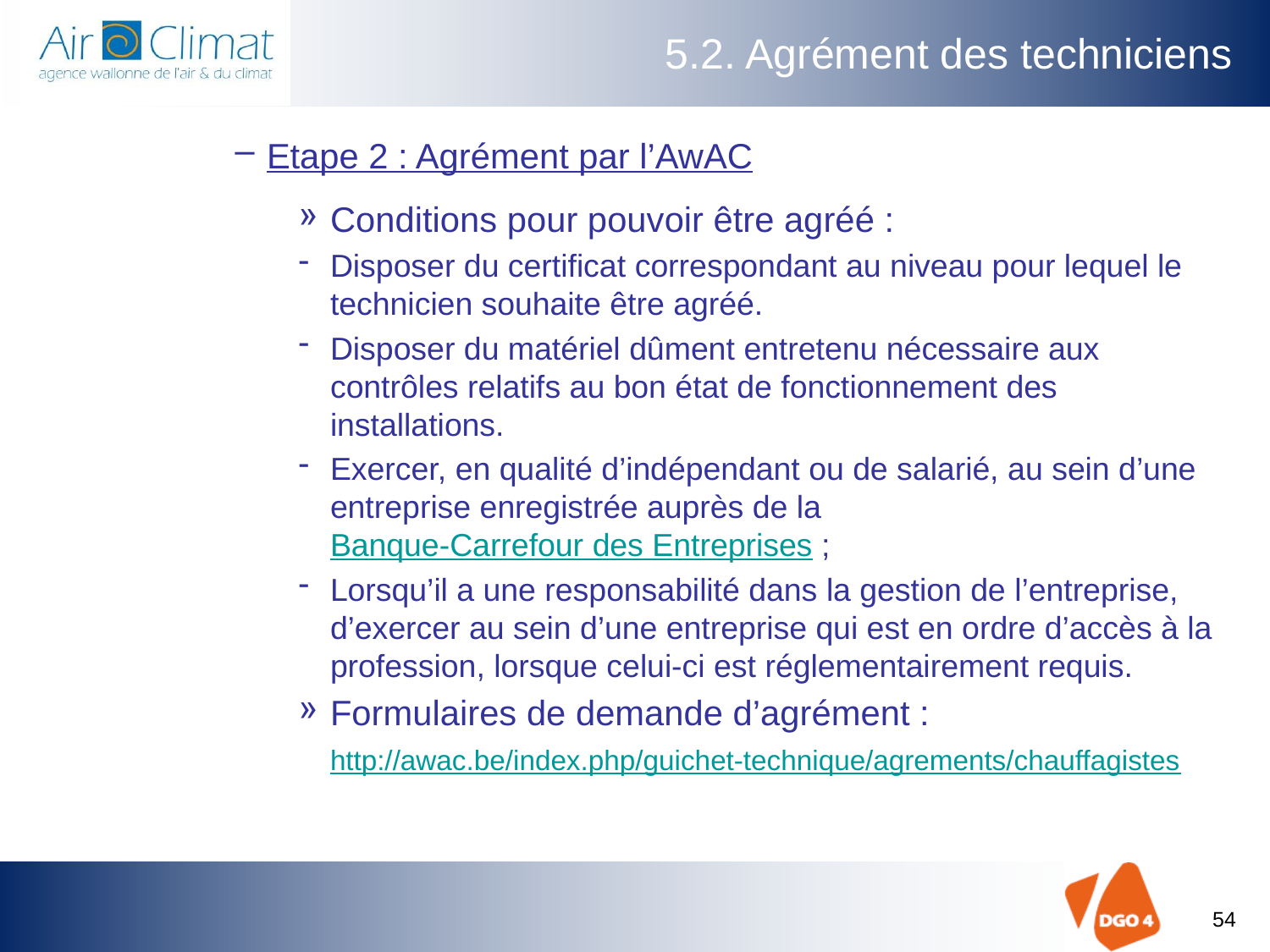

# 5.2. Agrément des techniciens
Etape 2 : Agrément par l’AwAC
Conditions pour pouvoir être agréé :
Disposer du certificat correspondant au niveau pour lequel le technicien souhaite être agréé.
Disposer du matériel dûment entretenu nécessaire aux contrôles relatifs au bon état de fonctionnement des installations.
Exercer, en qualité d’indépendant ou de salarié, au sein d’une entreprise enregistrée auprès de la Banque-Carrefour des Entreprises ;
Lorsqu’il a une responsabilité dans la gestion de l’entreprise, d’exercer au sein d’une entreprise qui est en ordre d’accès à la profession, lorsque celui-ci est réglementairement requis.
Formulaires de demande d’agrément :
	http://awac.be/index.php/guichet-technique/agrements/chauffagistes

54